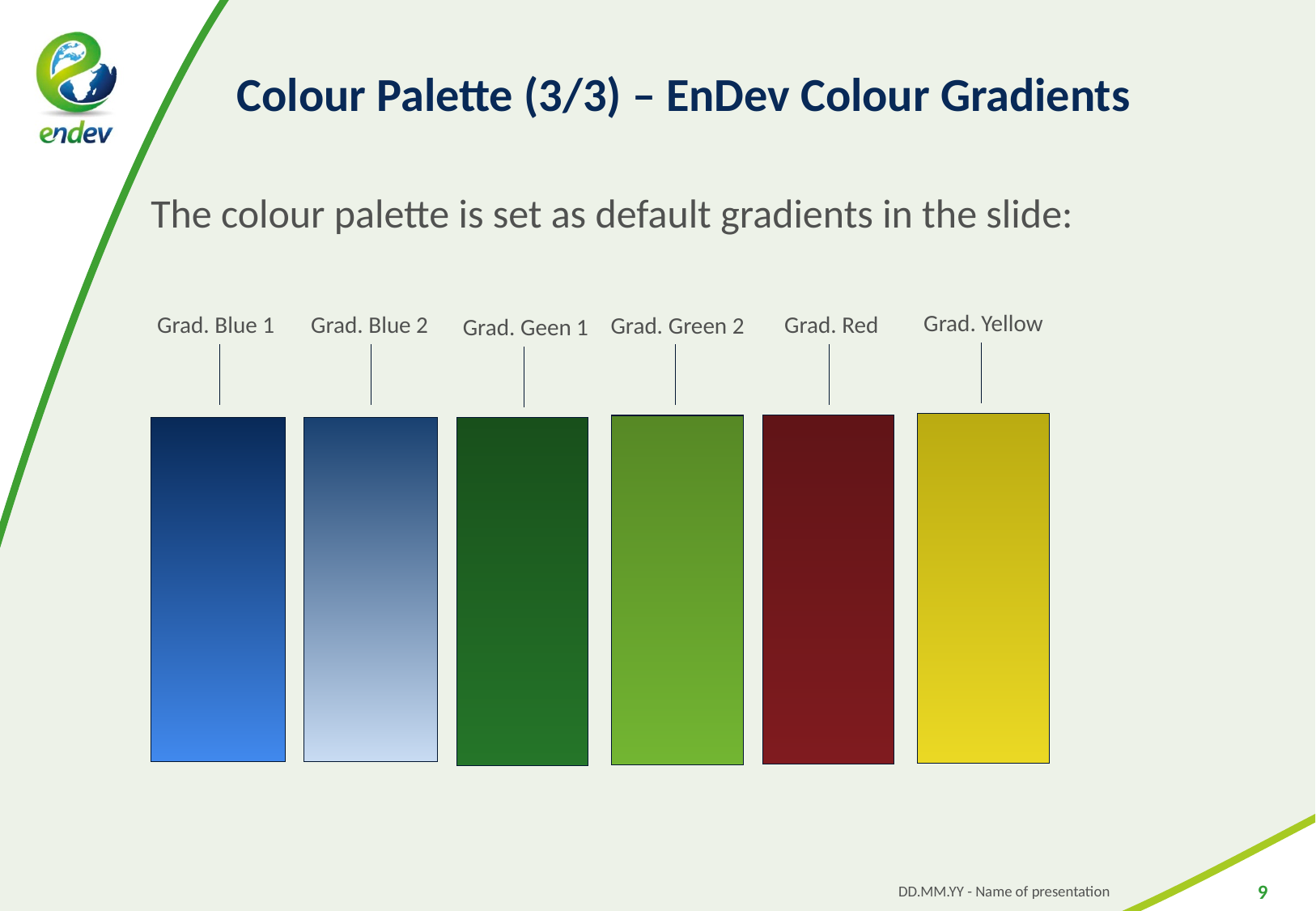

# Colour Palette (3/3) – EnDev Colour Gradients
The colour palette is set as default gradients in the slide:
Grad. Yellow
Grad. Blue 1
Grad. Blue 2
Grad. Red
Grad. Green 2
Grad. Geen 1

DD.MM.YY - Name of presentation
9